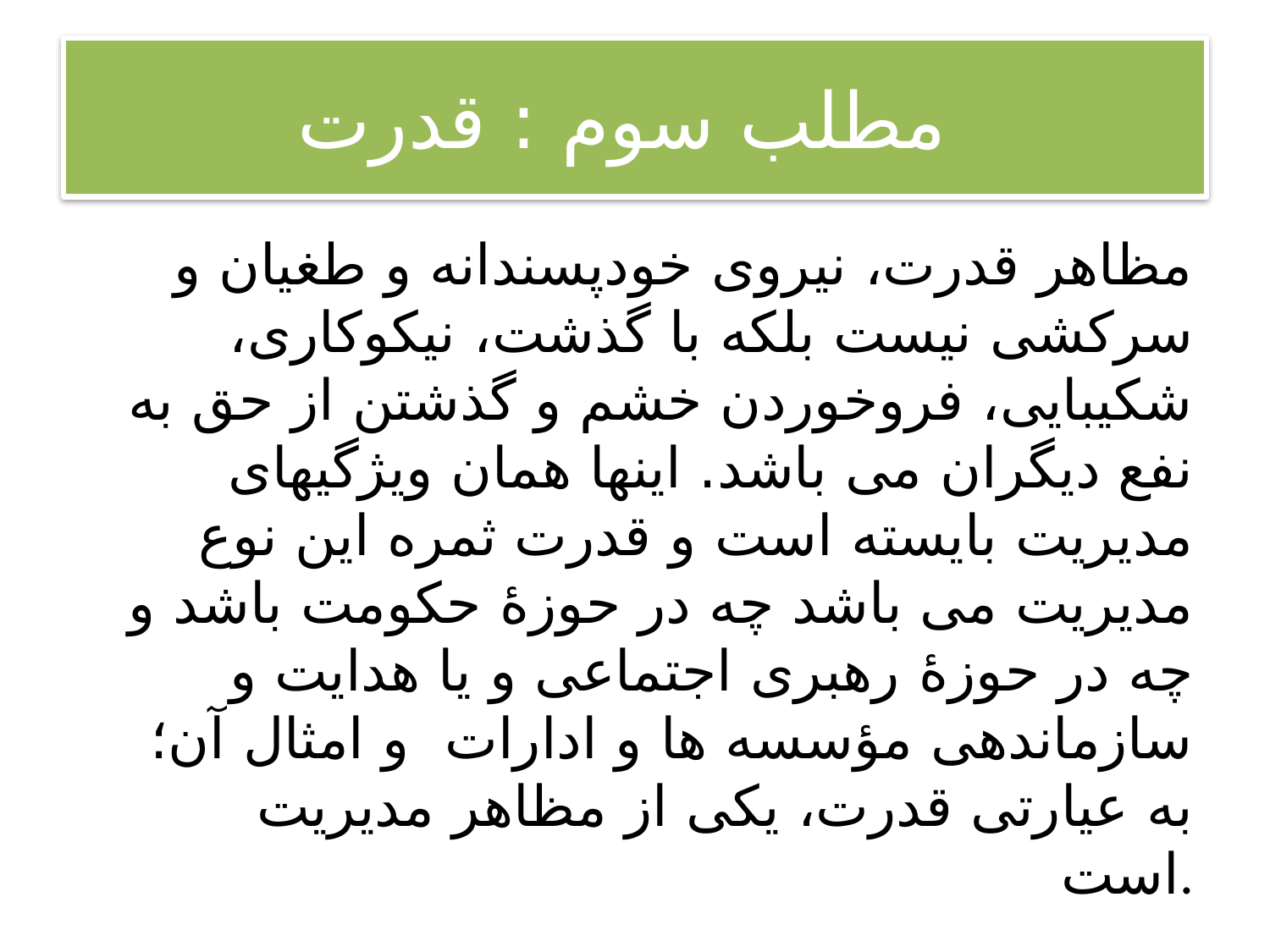

# مطلب سوم : قدرت
مظاهر قدرت، نیروی خودپسندانه و طغیان و سرکشی نیست بلکه با گذشت، نیکوکاری، شکیبایی، فروخوردن خشم و گذشتن از حق به نفع دیگران می باشد. اینها همان ویژگیهای مدیریت بایسته است و قدرت ثمره این نوع مدیریت می باشد چه در حوزۀ حکومت باشد و چه در حوزۀ رهبری اجتماعی و یا هدایت و سازماندهی مؤسسه ها و ادارات  و امثال آن؛ به عیارتی قدرت، یکی از مظاهر مدیریت است.